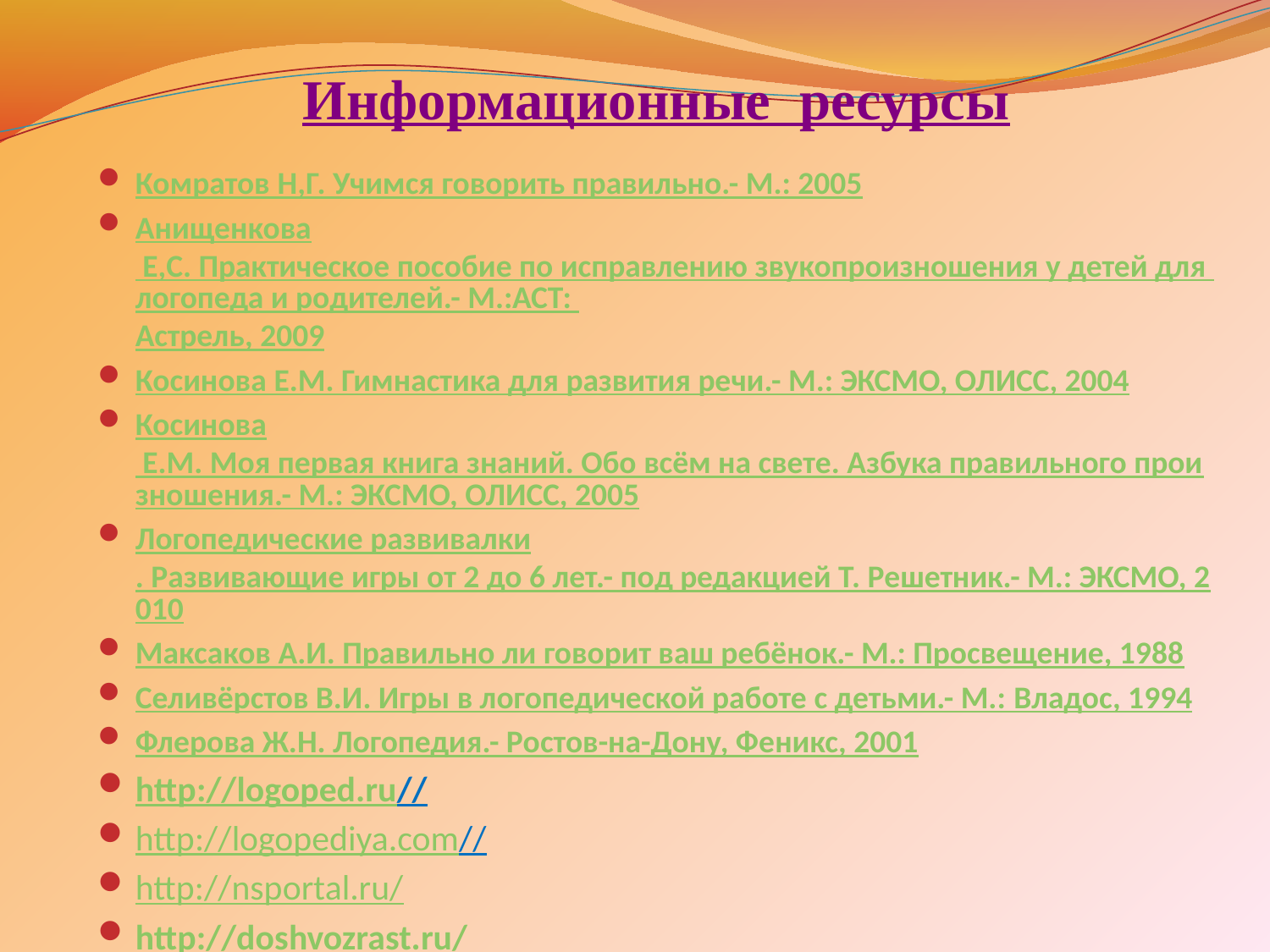

# Информационные  ресурсы
Комратов Н,Г. Учимся говорить правильно.- М.: 2005
Анищенкова Е,С. Практическое пособие по исправлению звукопроизношения у детей для логопеда и родителей.- М.:АСТ: Астрель, 2009
Косинова Е.М. Гимнастика для развития речи.- М.: ЭКСМО, ОЛИСС, 2004
Косинова Е.М. Моя первая книга знаний. Обо всём на свете. Азбука правильного произношения.- М.: ЭКСМО, ОЛИСС, 2005
Логопедические развивалки. Развивающие игры от 2 до 6 лет.- под редакцией Т. Решетник.- М.: ЭКСМО, 2010
Максаков А.И. Правильно ли говорит ваш ребёнок.- М.: Просвещение, 1988
Селивёрстов В.И. Игры в логопедической работе с детьми.- М.: Владос, 1994
Флерова Ж.Н. Логопедия.- Ростов-на-Дону, Феникс, 2001
http://logoped.ru//
http://logopediya.com//
http://nsportal.ru/
http://doshvozrast.ru/